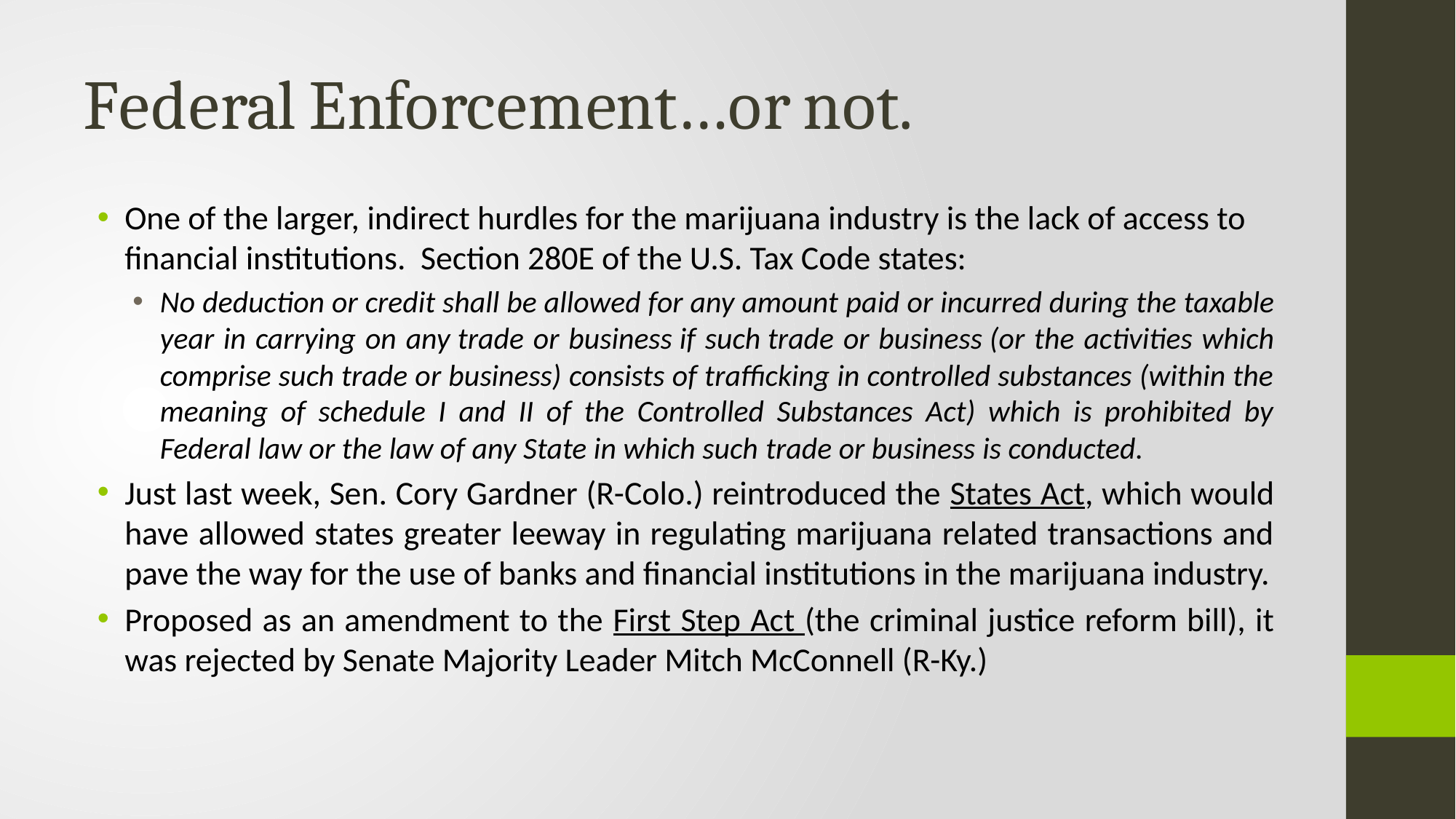

# Federal Enforcement…or not.
One of the larger, indirect hurdles for the marijuana industry is the lack of access to financial institutions.  Section 280E of the U.S. Tax Code states:
No deduction or credit shall be allowed for any amount paid or incurred during the taxable year in carrying on any trade or business if such trade or business (or the activities which comprise such trade or business) consists of trafficking in controlled substances (within the meaning of schedule I and II of the Controlled Substances Act) which is prohibited by Federal law or the law of any State in which such trade or business is conducted.
Just last week, Sen. Cory Gardner (R-Colo.) reintroduced the States Act, which would have allowed states greater leeway in regulating marijuana related transactions and pave the way for the use of banks and financial institutions in the marijuana industry.
Proposed as an amendment to the First Step Act (the criminal justice reform bill), it was rejected by Senate Majority Leader Mitch McConnell (R-Ky.)